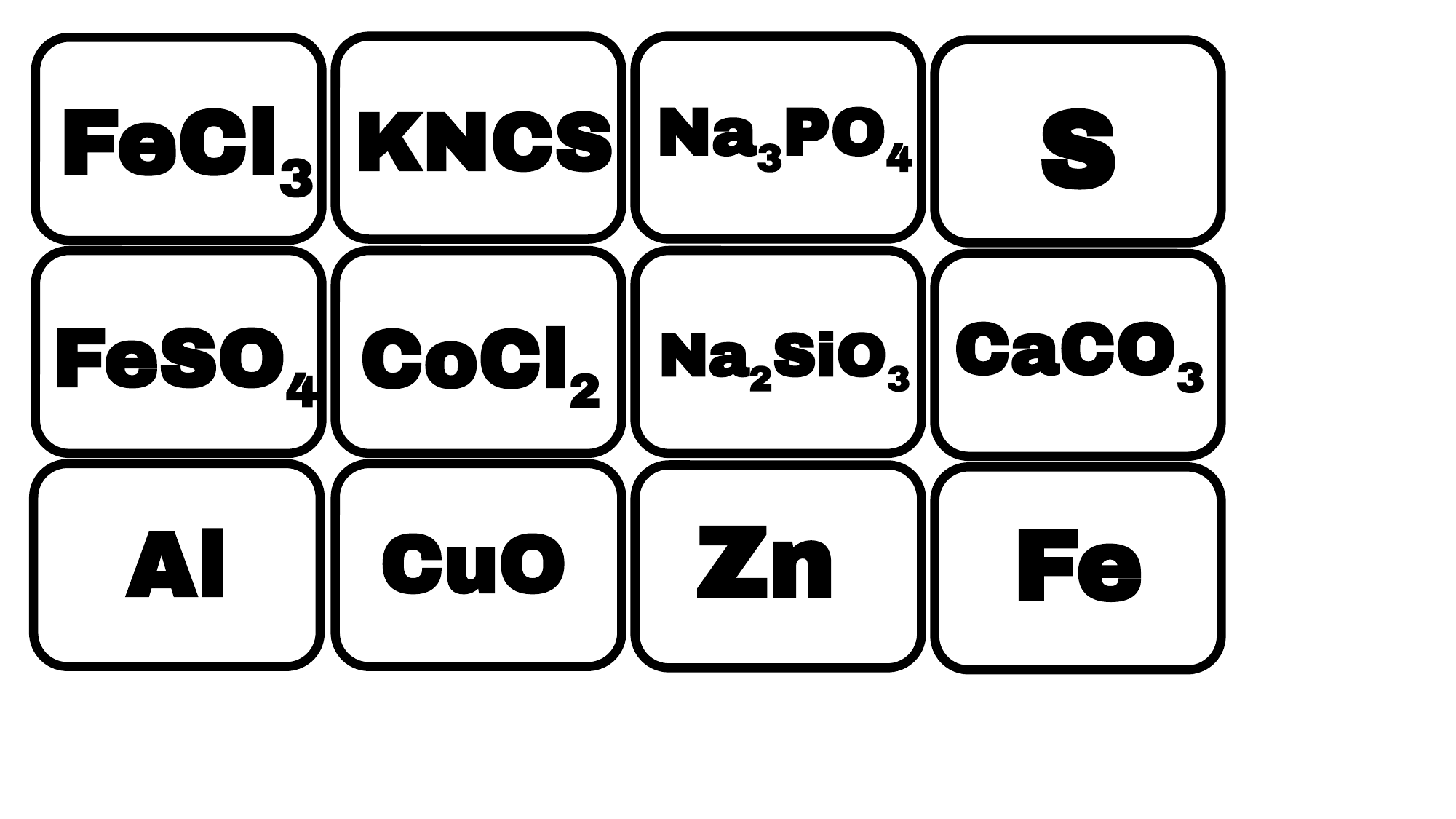

S
FeCl3
KNCS
Na3PO4

CaCO3
FeSO4
CoCl2
Na2SiO3

Zn
Fe
Al
CuO